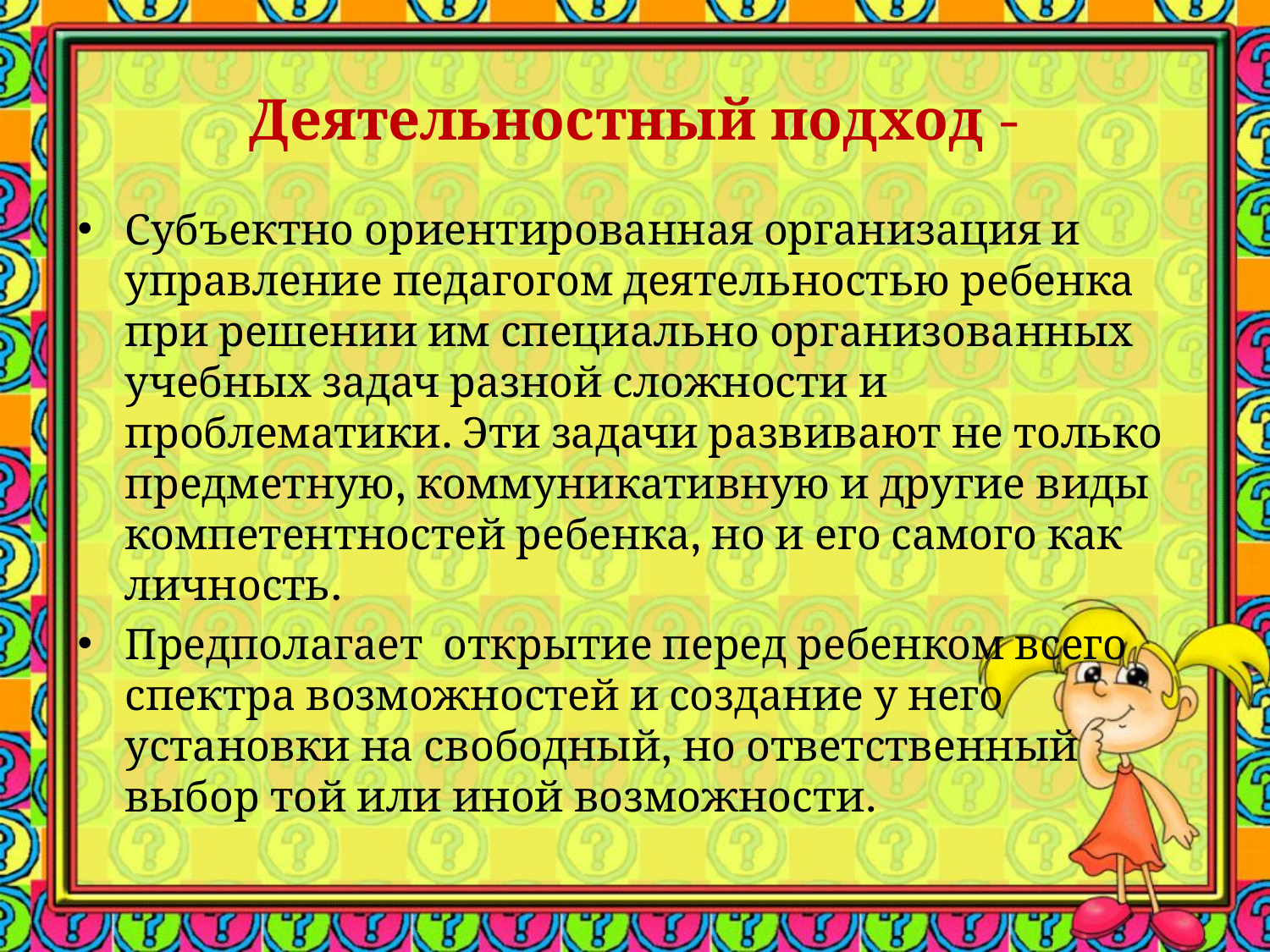

# Деятельностный подход -
Субъектно ориентированная организация и управление педагогом деятельностью ребенка при решении им специально организованных учебных задач разной сложности и проблематики. Эти задачи развивают не только предметную, коммуникативную и другие виды  компетентностей ребенка, но и его самого как личность.
Предполагает  открытие перед ребенком всего спектра возможностей и создание у него установки на свободный, но ответственный выбор той или иной возможности.